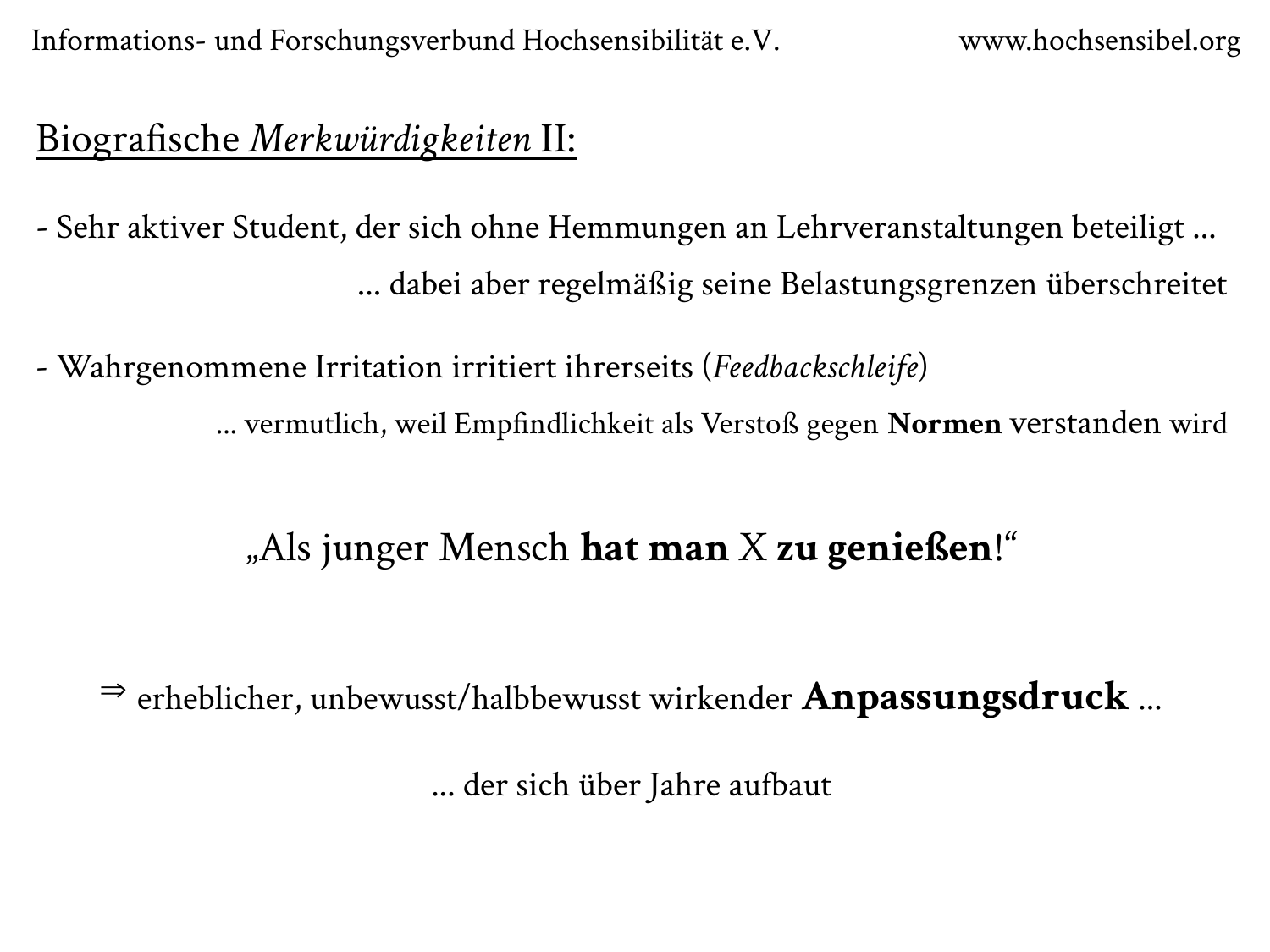

Informations- und Forschungsverbund Hochsensibilität e.V.
www.hochsensibel.org
# Biografische Merkwürdigkeiten II: - Sehr aktiver Student, der sich ohne Hemmungen an Lehrveranstaltungen beteiligt ...
... dabei aber regelmäßig seine Belastungsgrenzen überschreitet
- Wahrgenommene Irritation irritiert ihrerseits (Feedbackschleife)
... vermutlich, weil Empfindlichkeit als Verstoß gegen Normen verstanden wird
„Als junger Mensch hat man X zu genießen!“
 erheblicher, unbewusst/halbbewusst wirkender Anpassungsdruck ...

... der sich über Jahre aufbaut